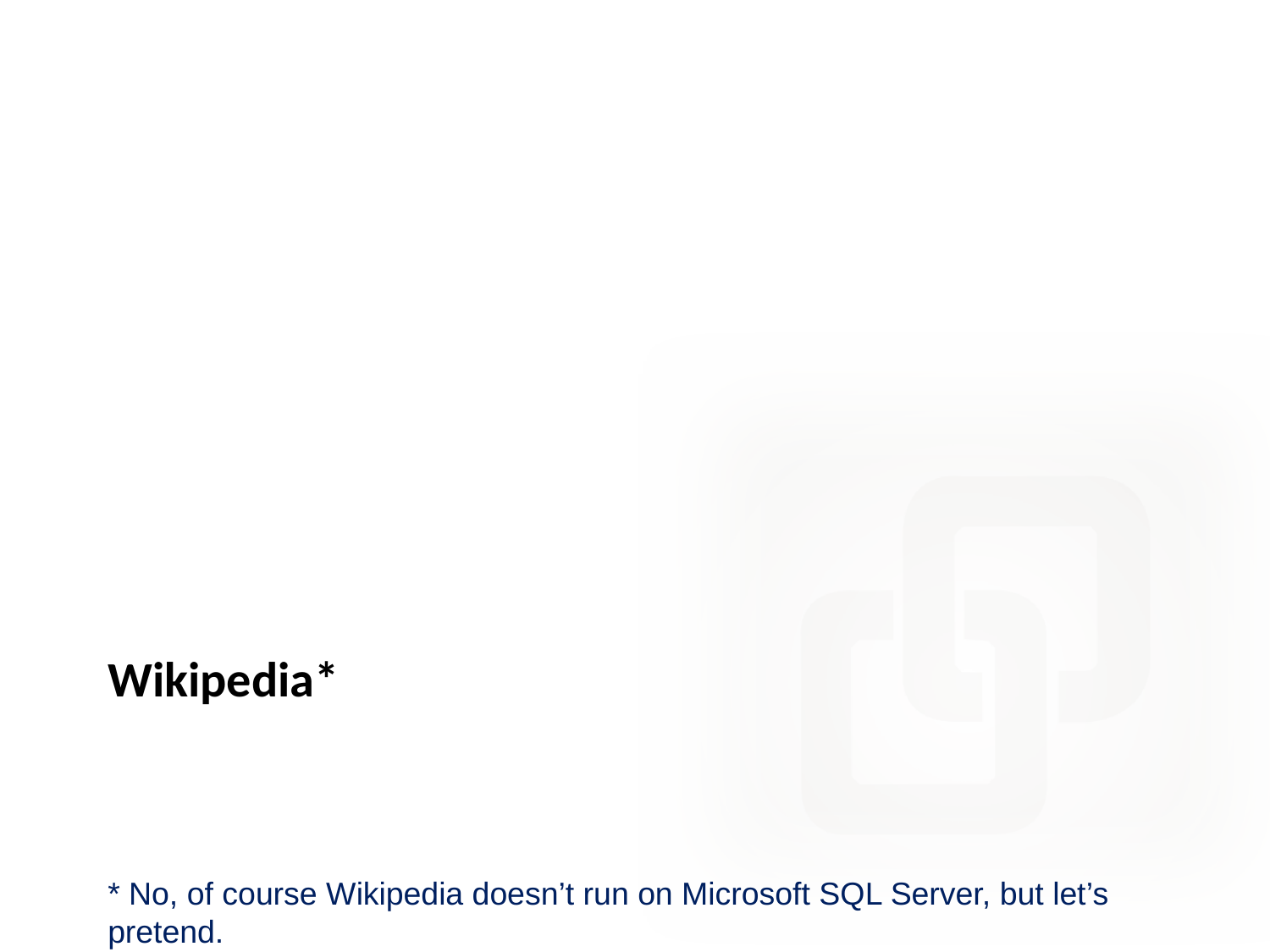

# Wikipedia*
* No, of course Wikipedia doesn’t run on Microsoft SQL Server, but let’s pretend.